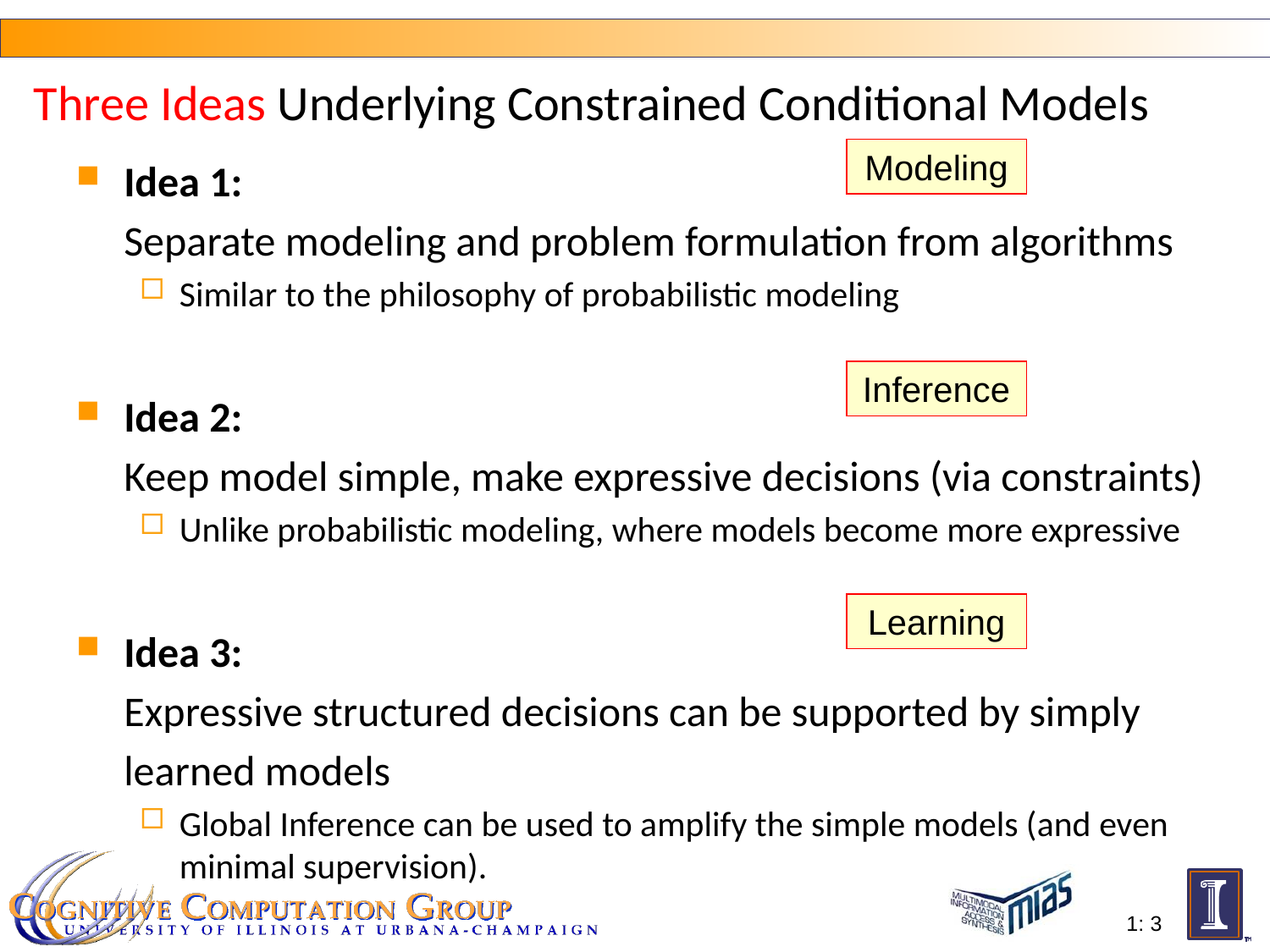

# Three Ideas Underlying Constrained Conditional Models
Modeling
Idea 1:
     Separate modeling and problem formulation from algorithms
Similar to the philosophy of probabilistic modeling

Idea 2:
     Keep model simple, make expressive decisions (via constraints)
Unlike probabilistic modeling, where models become more expressive

Idea 3:
     Expressive structured decisions can be supported by simply
     learned models
Global Inference can be used to amplify the simple models (and even minimal supervision).
Inference
Learning
1: 3